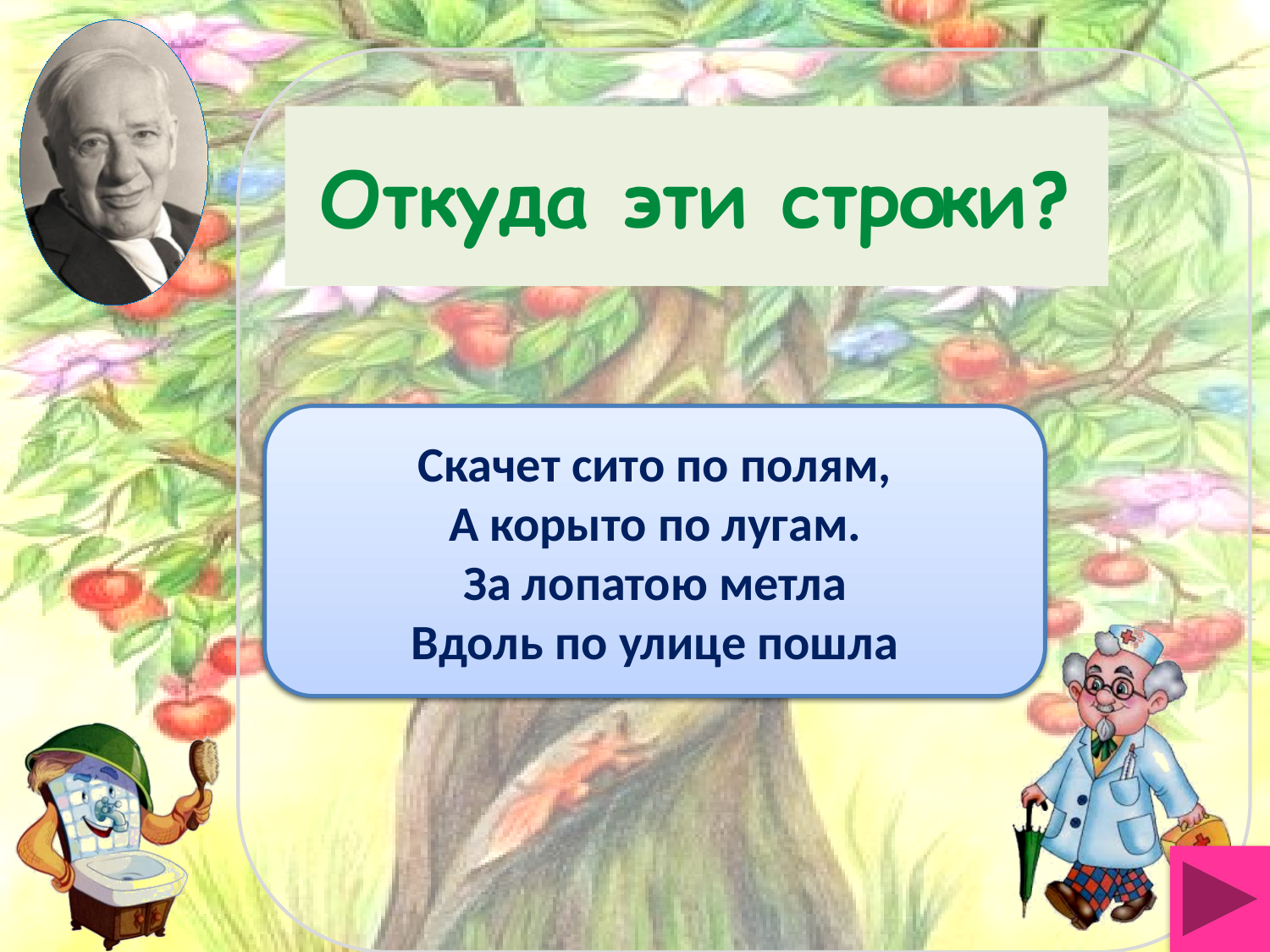

# Откуда эти строки?
«Федорино горе»
Скачет сито по полям,
А корыто по лугам.
За лопатою метла
Вдоль по улице пошла